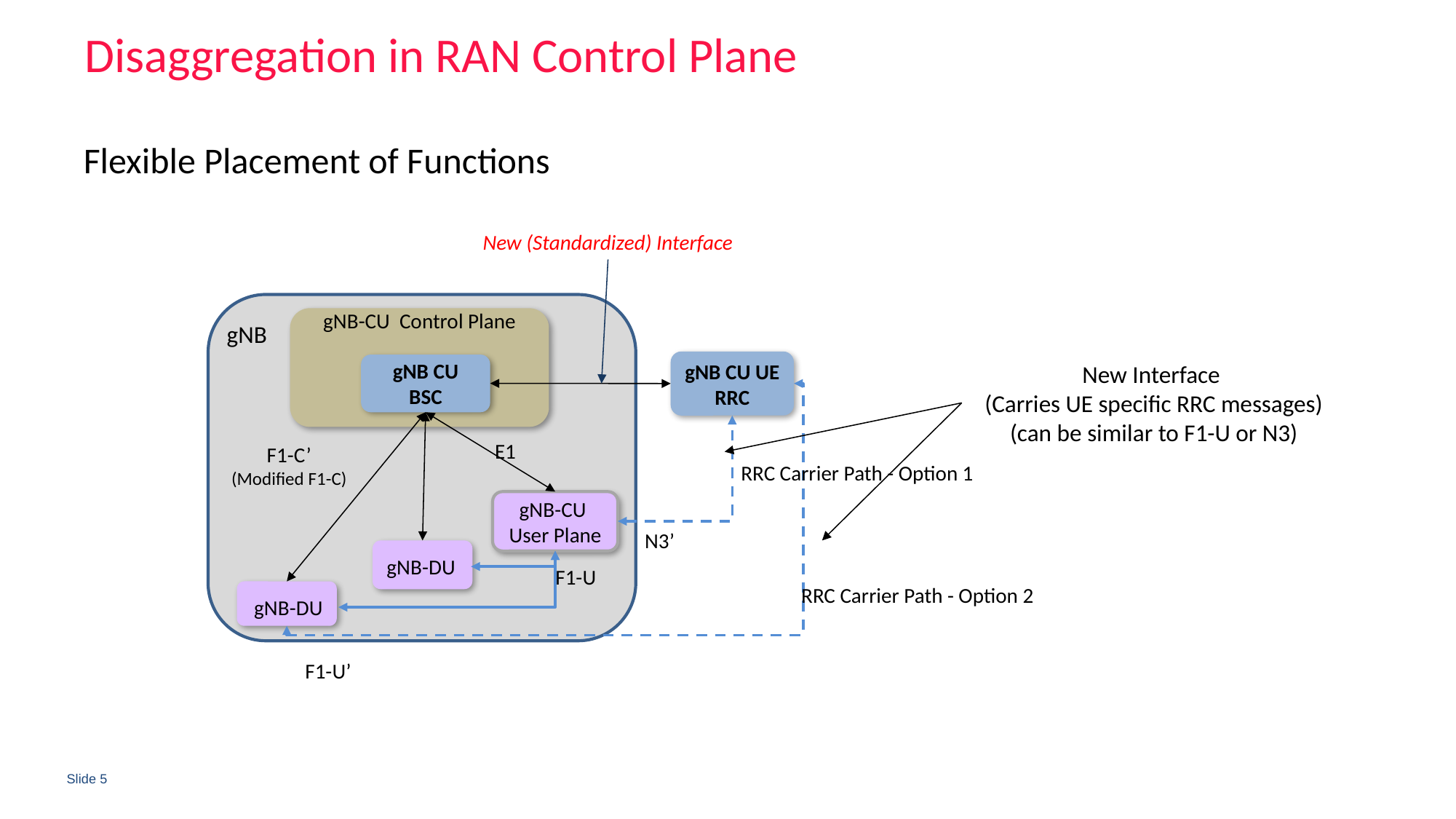

Disaggregation in RAN Control Plane
Flexible Placement of Functions
New (Standardized) Interface

gNB-CU  Control Plane

gNB
gNB CU UE RRC
New Interface
(Carries UE specific RRC messages)
(can be similar to F1-U or N3)
gNB CU BSC
E1
F1-C’
(Modified F1-C)
RRC Carrier Path - Option 1
gNB-CU
User Plane
N3’

gNB-DU
F1-U
RRC Carrier Path - Option 2

gNB-DU
F1-U’